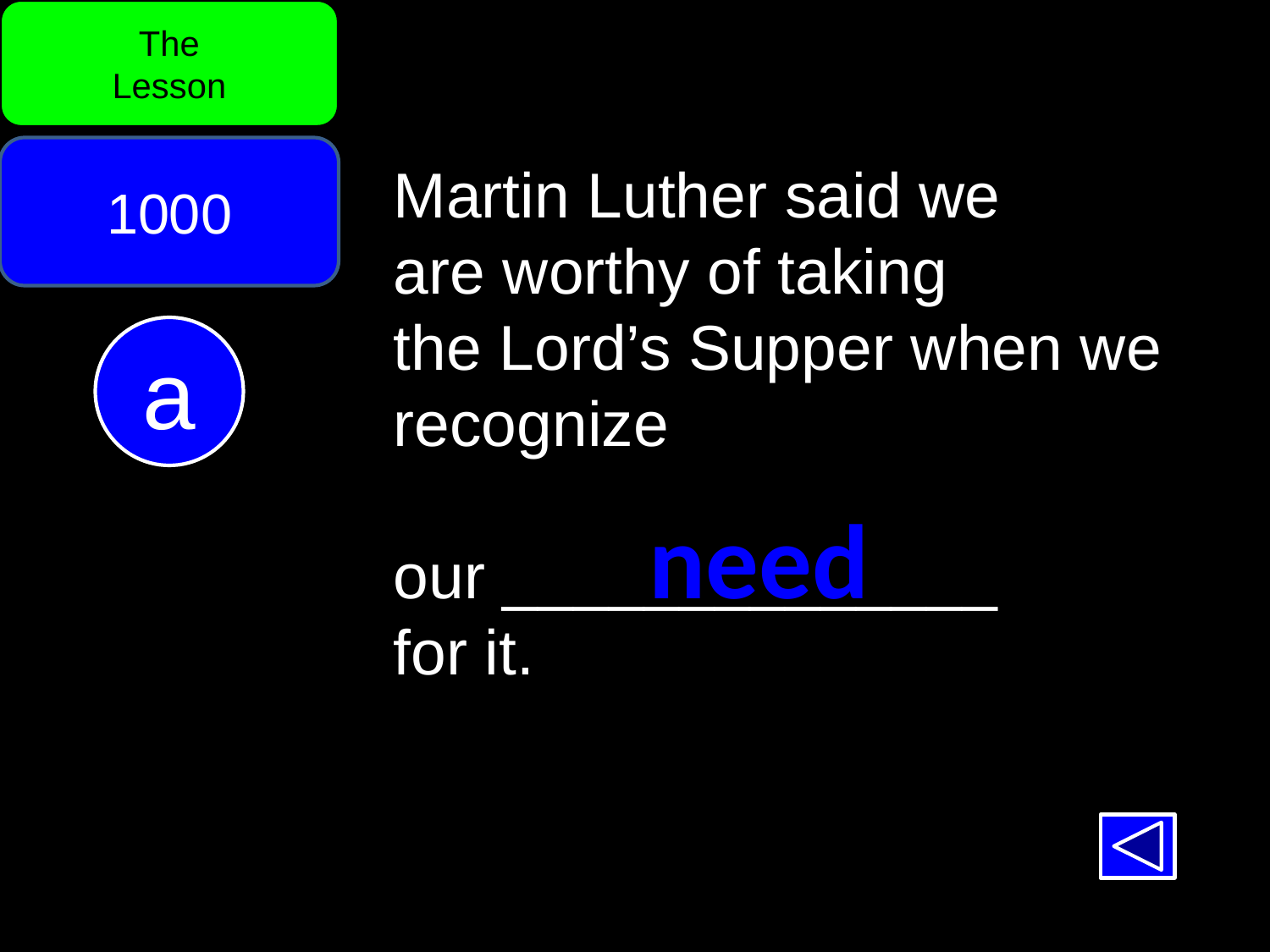

The
Lesson
1000
Martin Luther said we
are worthy of taking
the Lord’s Supper when we recognize
our ______________
for it.
a
need